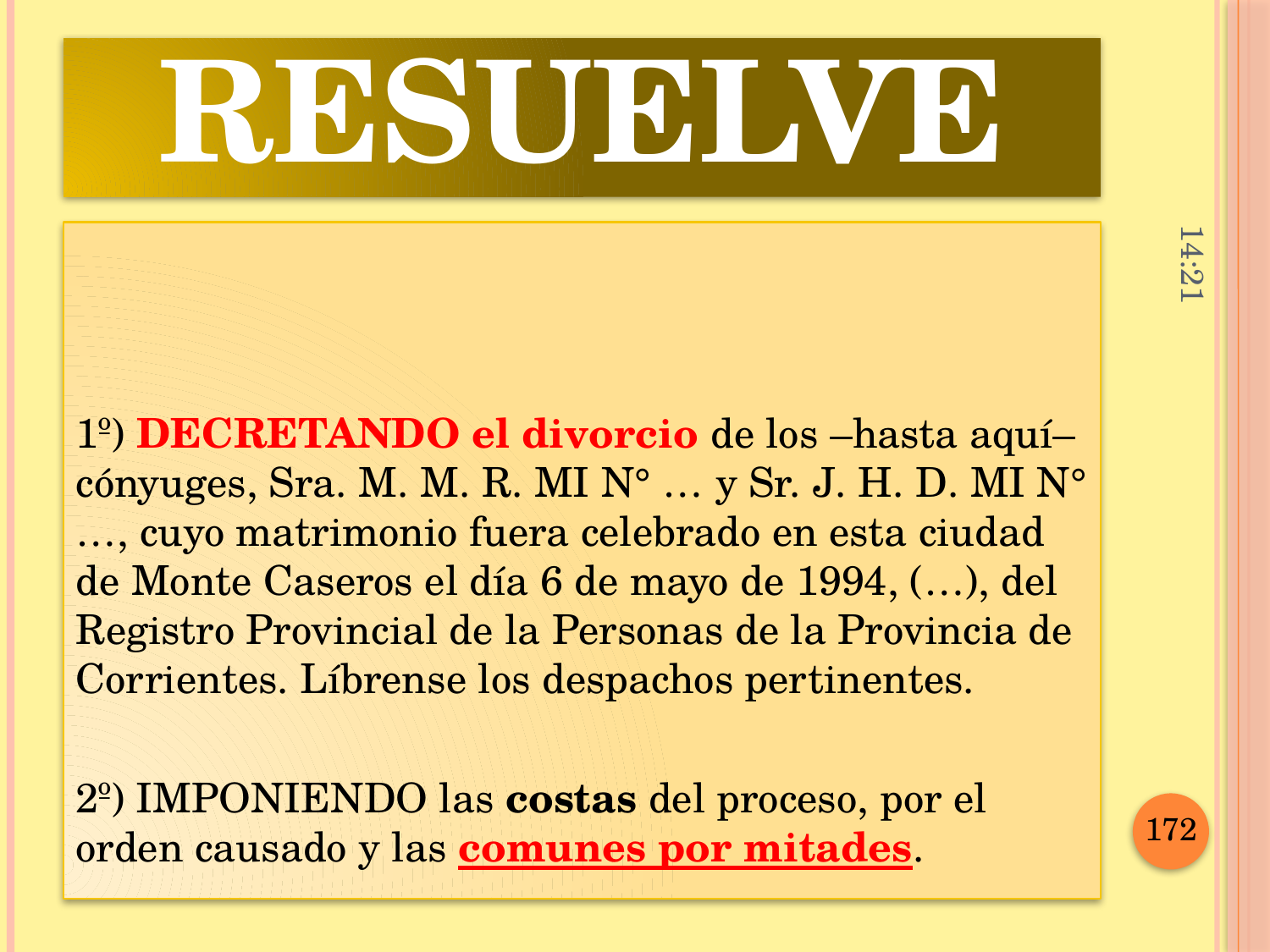

# resuelve
14:21

1º) DECRETANDO el divorcio de los –hasta aquí– cónyuges, Sra. M. M. R. MI N° … y Sr. J. H. D. MI N° …, cuyo matrimonio fuera celebrado en esta ciudad de Monte Caseros el día 6 de mayo de 1994, (…), del Registro Provincial de la Personas de la Provincia de Corrientes. Líbrense los despachos pertinentes.

2º) IMPONIENDO las costas del proceso, por el orden causado y las comunes por mitades.

172